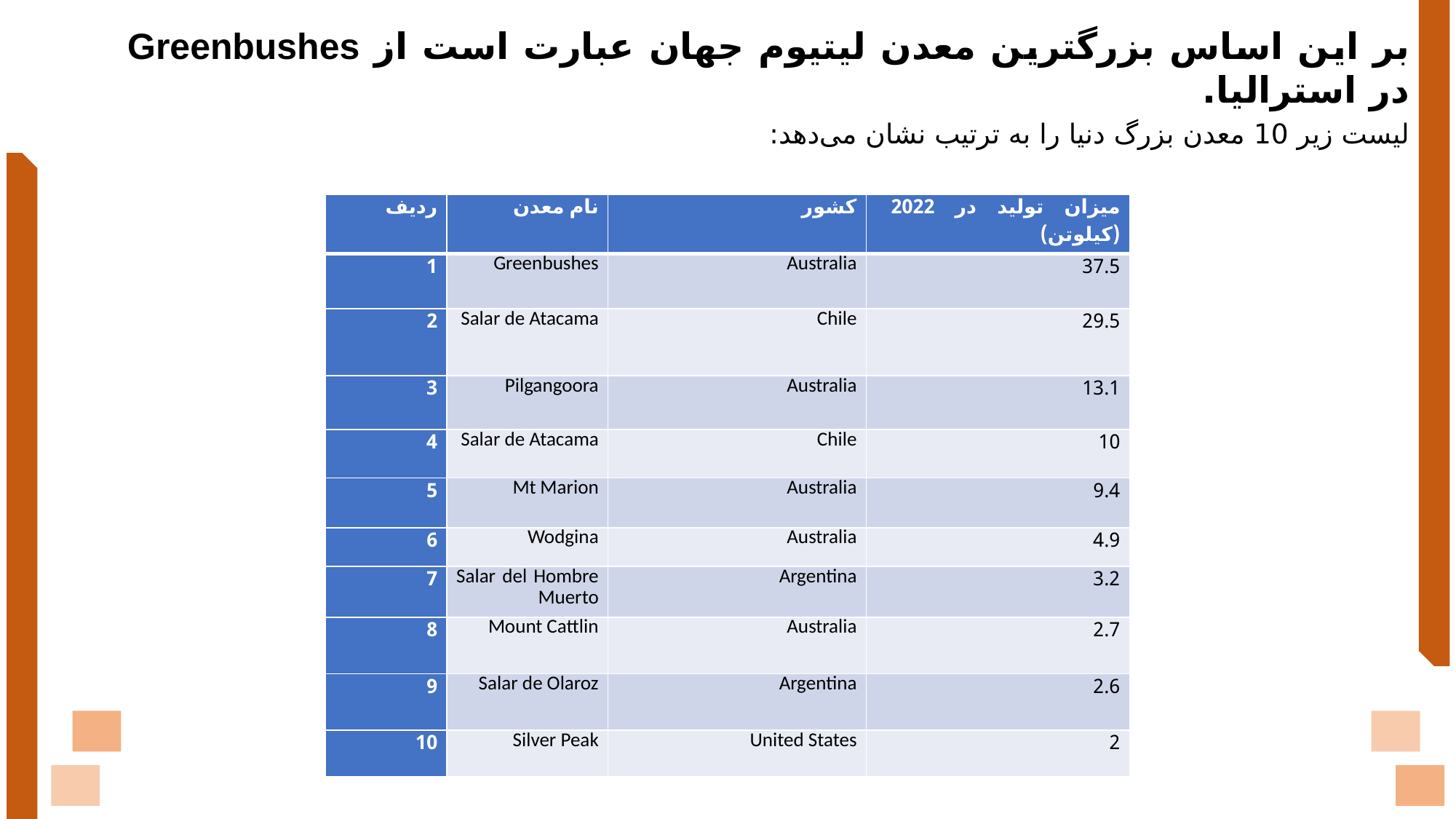

بر این اساس بزرگترین معدن لیتیوم جهان عبارت است از Greenbushes در استرالیا.
لیست زیر 10 معدن بزرگ دنیا را به ترتیب نشان می‌دهد:
| ردیف | نام معدن | کشور | میزان تولید در 2022 (کیلوتن) |
| --- | --- | --- | --- |
| 1 | Greenbushes | Australia | 37.5 |
| 2 | Salar de Atacama | Chile | 29.5 |
| 3 | Pilgangoora | Australia | 13.1 |
| 4 | Salar de Atacama | Chile | 10 |
| 5 | Mt Marion | Australia | 9.4 |
| 6 | Wodgina | Australia | 4.9 |
| 7 | Salar del Hombre Muerto | Argentina | 3.2 |
| 8 | Mount Cattlin | Australia | 2.7 |
| 9 | Salar de Olaroz | Argentina | 2.6 |
| 10 | Silver Peak | United States | 2 |